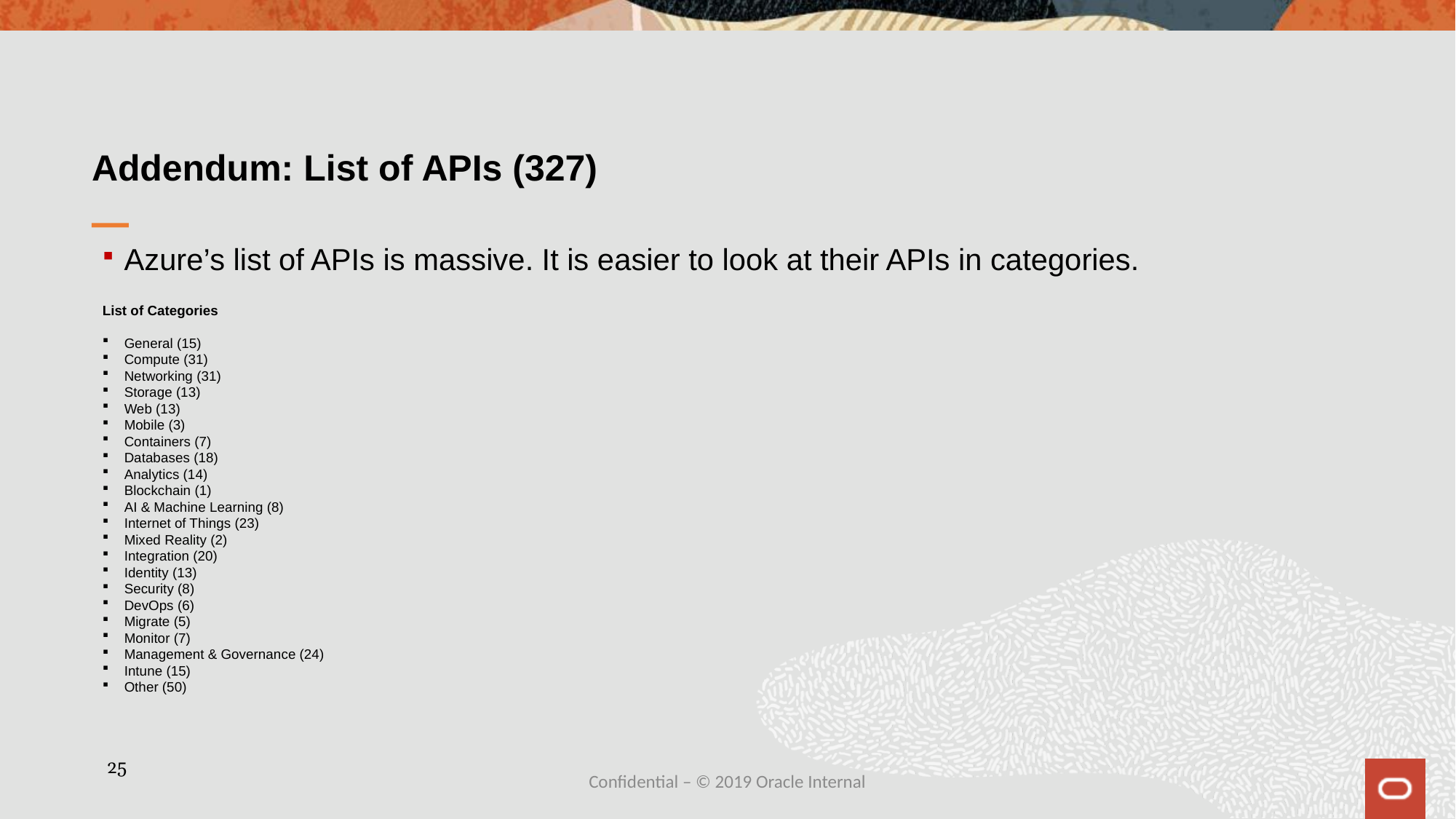

# Addendum: List of APIs (327)
Azure’s list of APIs is massive. It is easier to look at their APIs in categories.

List of Categories

General (15)
Compute (31)
Networking (31)
Storage (13)
Web (13)
Mobile (3)
Containers (7)
Databases (18)
Analytics (14)
Blockchain (1)
AI & Machine Learning (8)
Internet of Things (23)
Mixed Reality (2)
Integration (20)
Identity (13)
Security (8)
DevOps (6)
Migrate (5)
Monitor (7)
Management & Governance (24)
Intune (15)
Other (50)
25
Confidential – © 2019 Oracle Internal